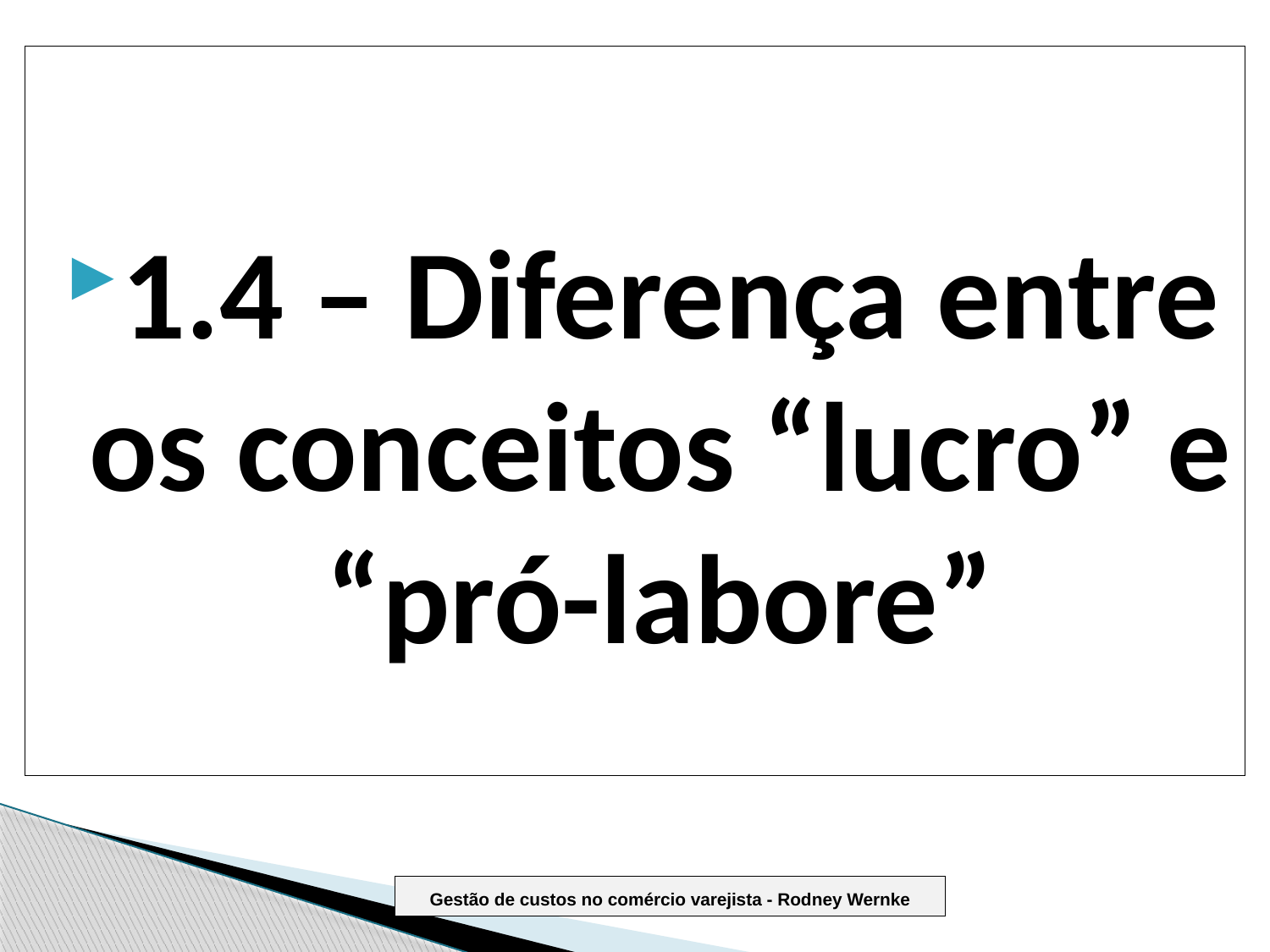

1.4 – Diferença entre os conceitos “lucro” e “pró-labore”
Gestão de custos no comércio varejista - Rodney Wernke